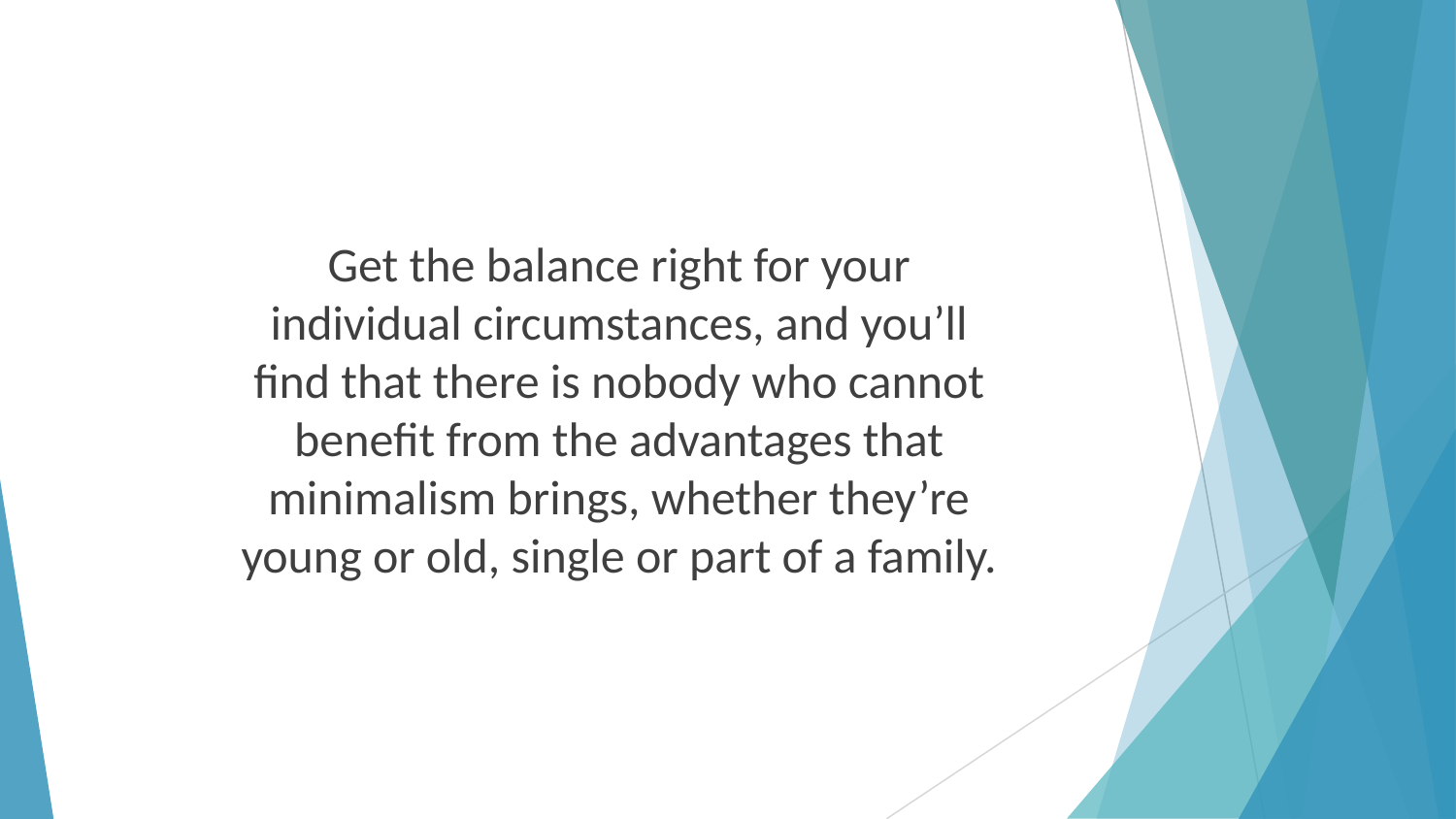

Get the balance right for your individual circumstances, and you’ll find that there is nobody who cannot benefit from the advantages that minimalism brings, whether they’re young or old, single or part of a family.